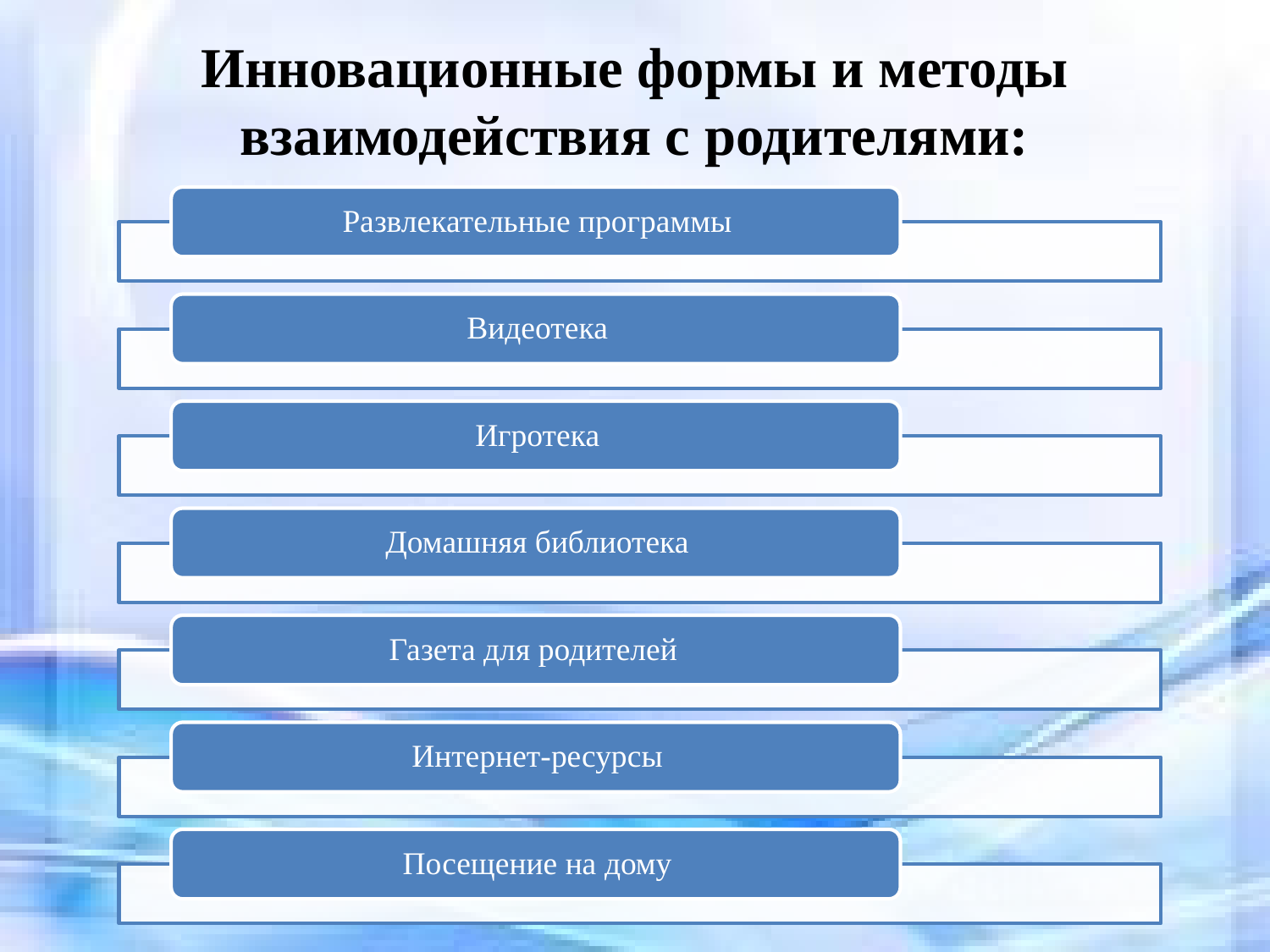

# Инновационные формы и методы взаимодействия с родителями:
Развлекательные программы
Видеотека
Игротека
Домашняя библиотека
Газета для родителей
Интернет-ресурсы
Посещение на дому